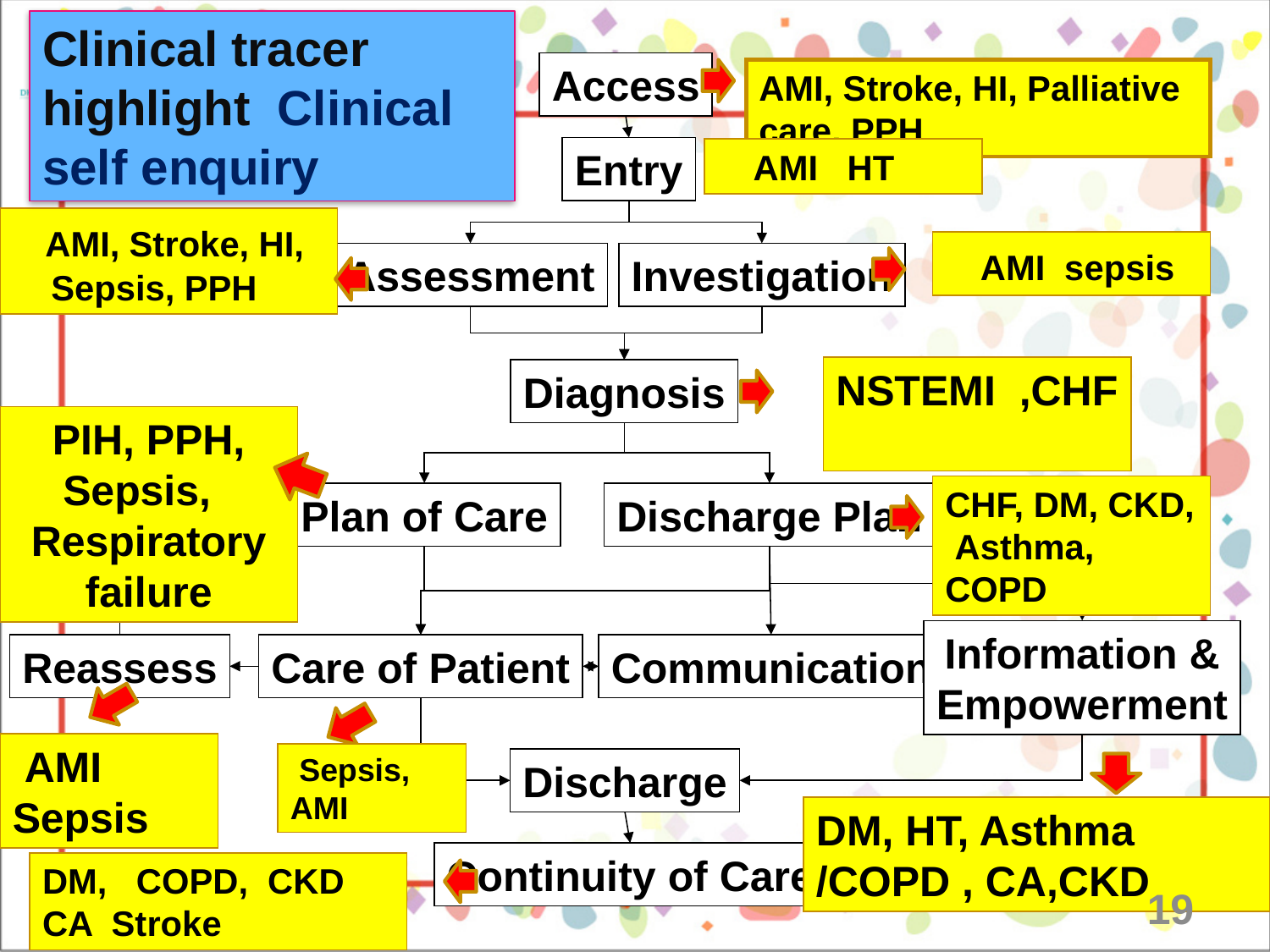

Clinical tracer highlight  Clinical self enquiry
Access

AMI, Stroke, HI, Palliative care, PPH
Entry
AMI   HT
 AMI, Stroke, HI, Sepsis, PPH
 AMI  sepsis
Assessment
Investigation

NSTEMI  ,CHF
Diagnosis

PIH, PPH, Sepsis,   Respiratory failure

CHF, DM, CKD,
 Asthma, COPD
Plan of Care
Discharge Plan

Information &
Empowerment
Reassess
Care of Patient
Communication

 AMI  Sepsis
 Sepsis, AMI
Discharge

DM, HT, Asthma /COPD , CA,CKD
Continuity of Care
DM,   COPD,  CKD  CA  Stroke

19